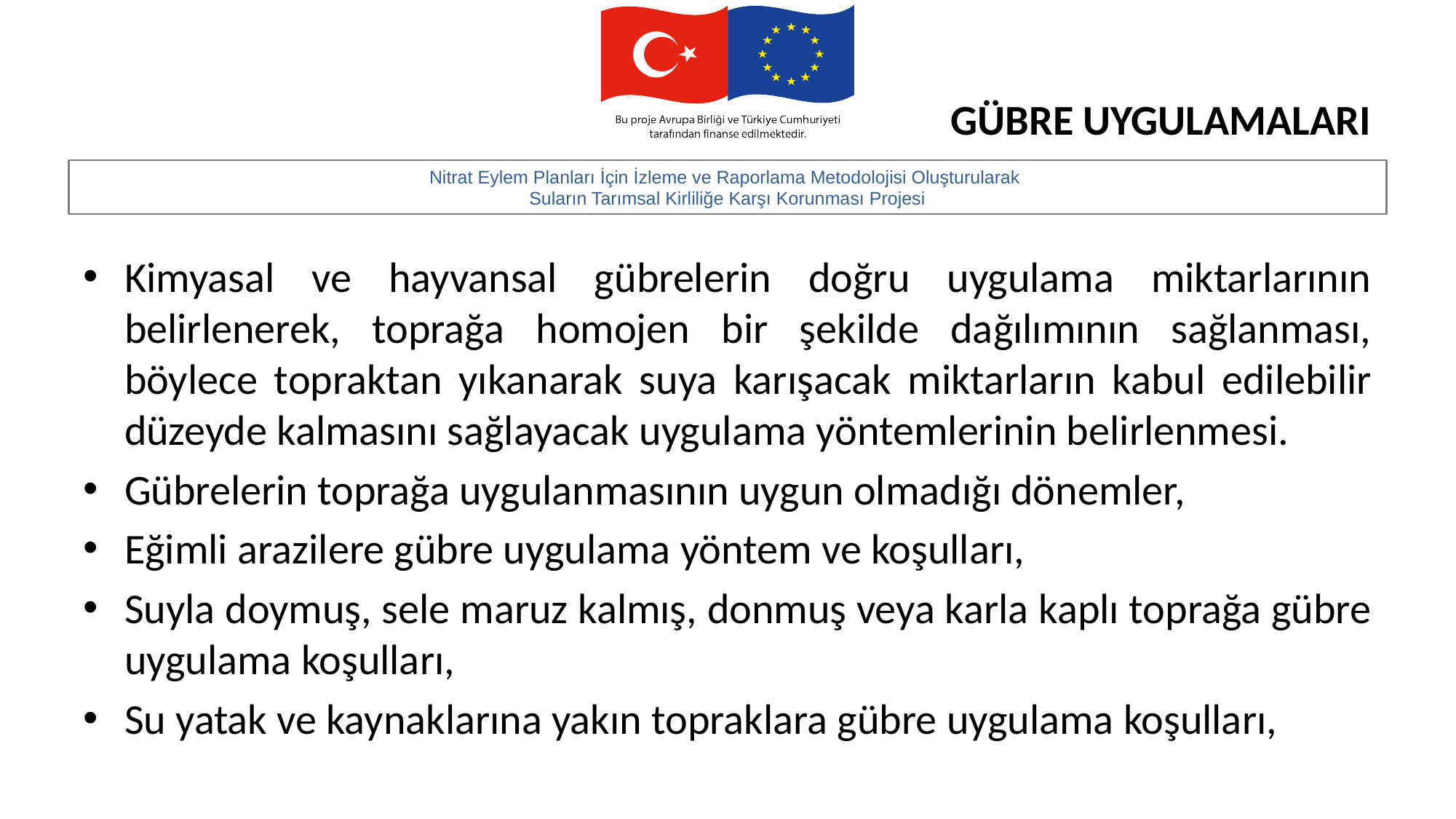

# GÜBRE UYGULAMALARI
Kimyasal ve hayvansal gübrelerin doğru uygulama miktarlarının belirlenerek, toprağa homojen bir şekilde dağılımının sağlanması, böylece topraktan yıkanarak suya karışacak miktarların kabul edilebilir düzeyde kalmasını sağlayacak uygulama yöntemlerinin belirlenmesi.
Gübrelerin toprağa uygulanmasının uygun olmadığı dönemler,
Eğimli arazilere gübre uygulama yöntem ve koşulları,
Suyla doymuş, sele maruz kalmış, donmuş veya karla kaplı toprağa gübre uygulama koşulları,
Su yatak ve kaynaklarına yakın topraklara gübre uygulama koşulları,